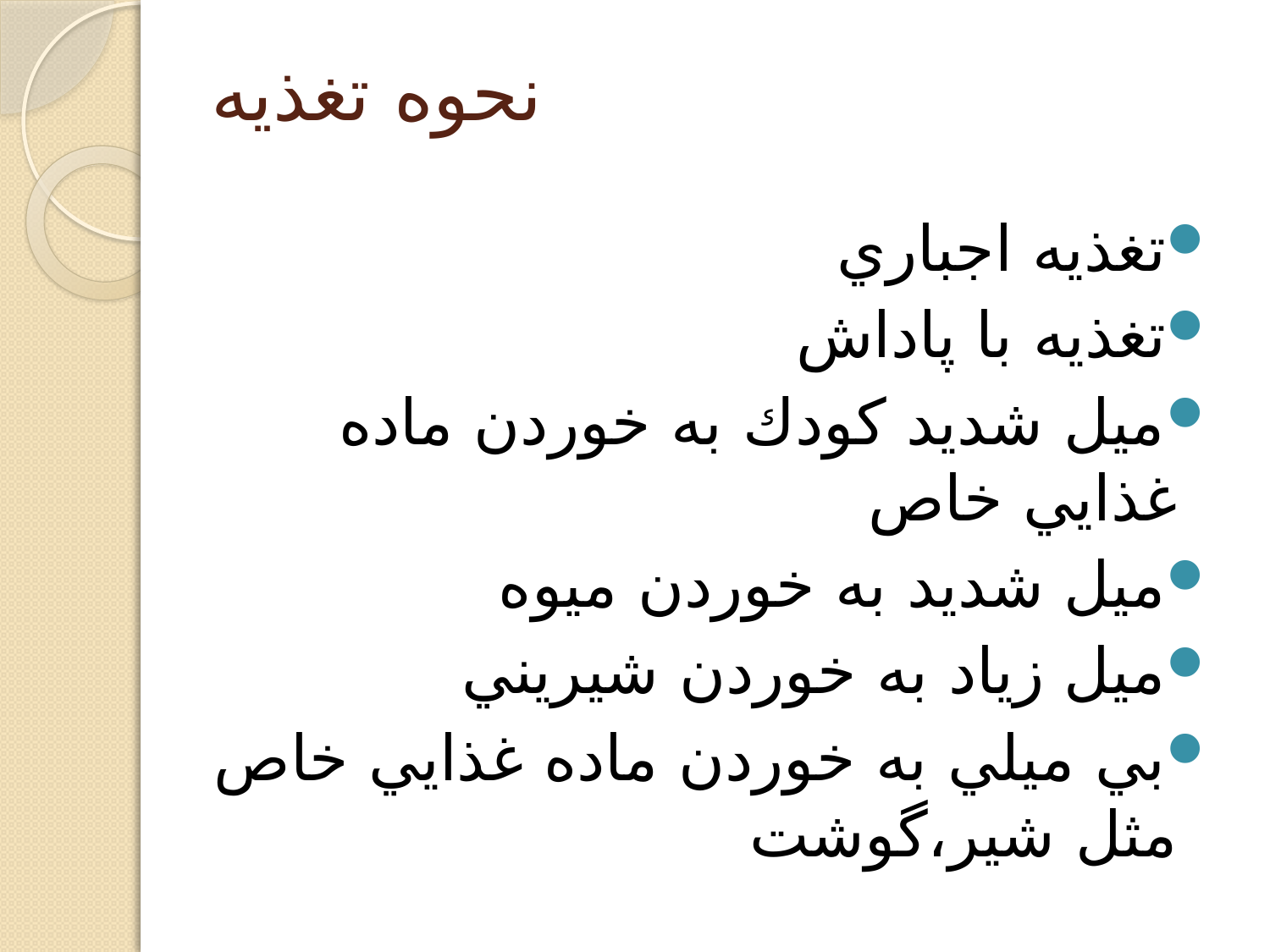

# نحوه تغذيه
تغذيه اجباري
تغذيه با پاداش
ميل شديد كودك به خوردن ماده غذايي خاص
ميل شديد به خوردن ميوه
ميل زياد به خوردن شيريني
بي ميلي به خوردن ماده غذايي خاص مثل شير،گوشت